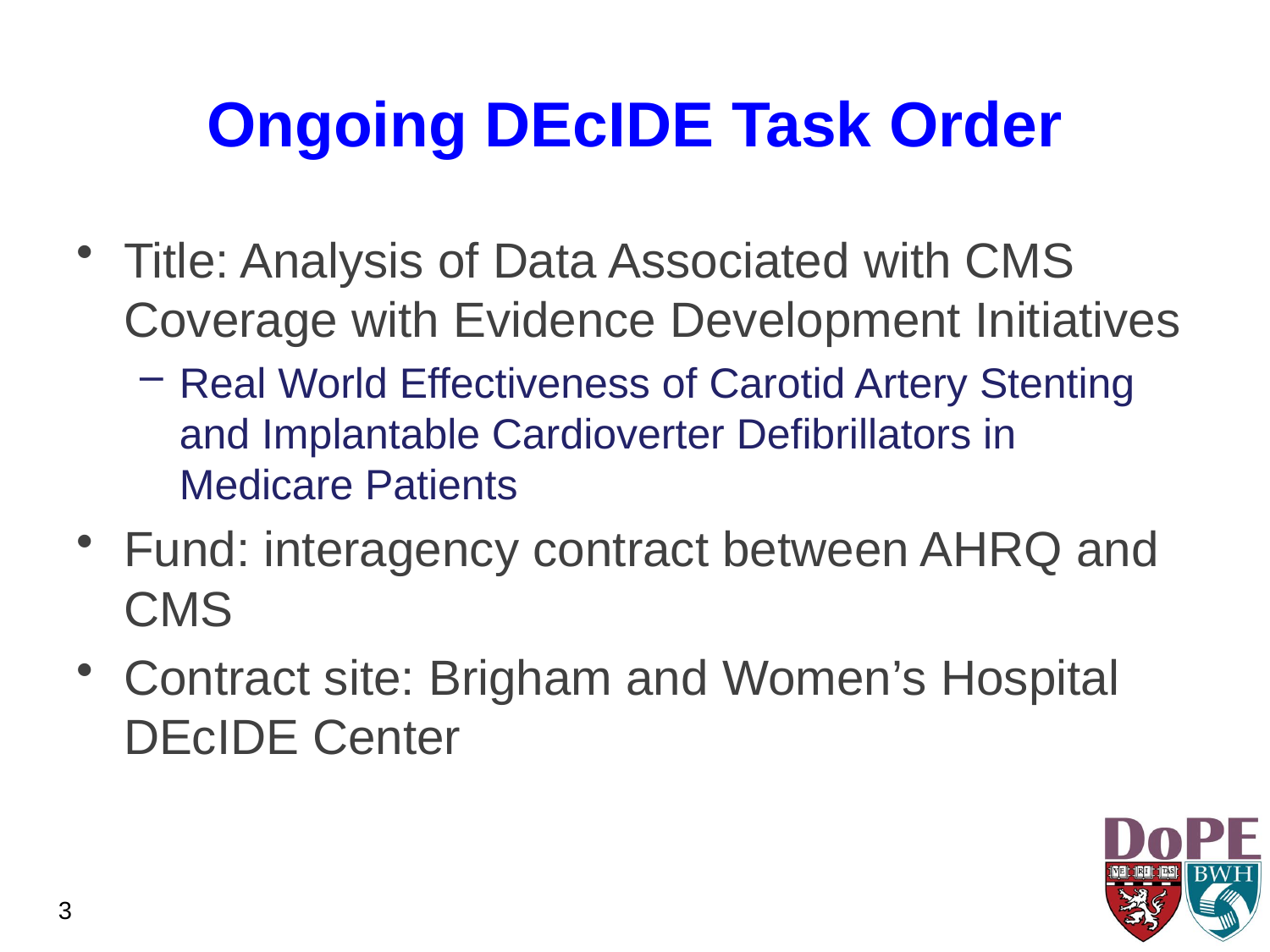

# Ongoing DEcIDE Task Order
Title: Analysis of Data Associated with CMS Coverage with Evidence Development Initiatives
Real World Effectiveness of Carotid Artery Stenting and Implantable Cardioverter Defibrillators in Medicare Patients
Fund: interagency contract between AHRQ and CMS
Contract site: Brigham and Women’s Hospital DEcIDE Center

3